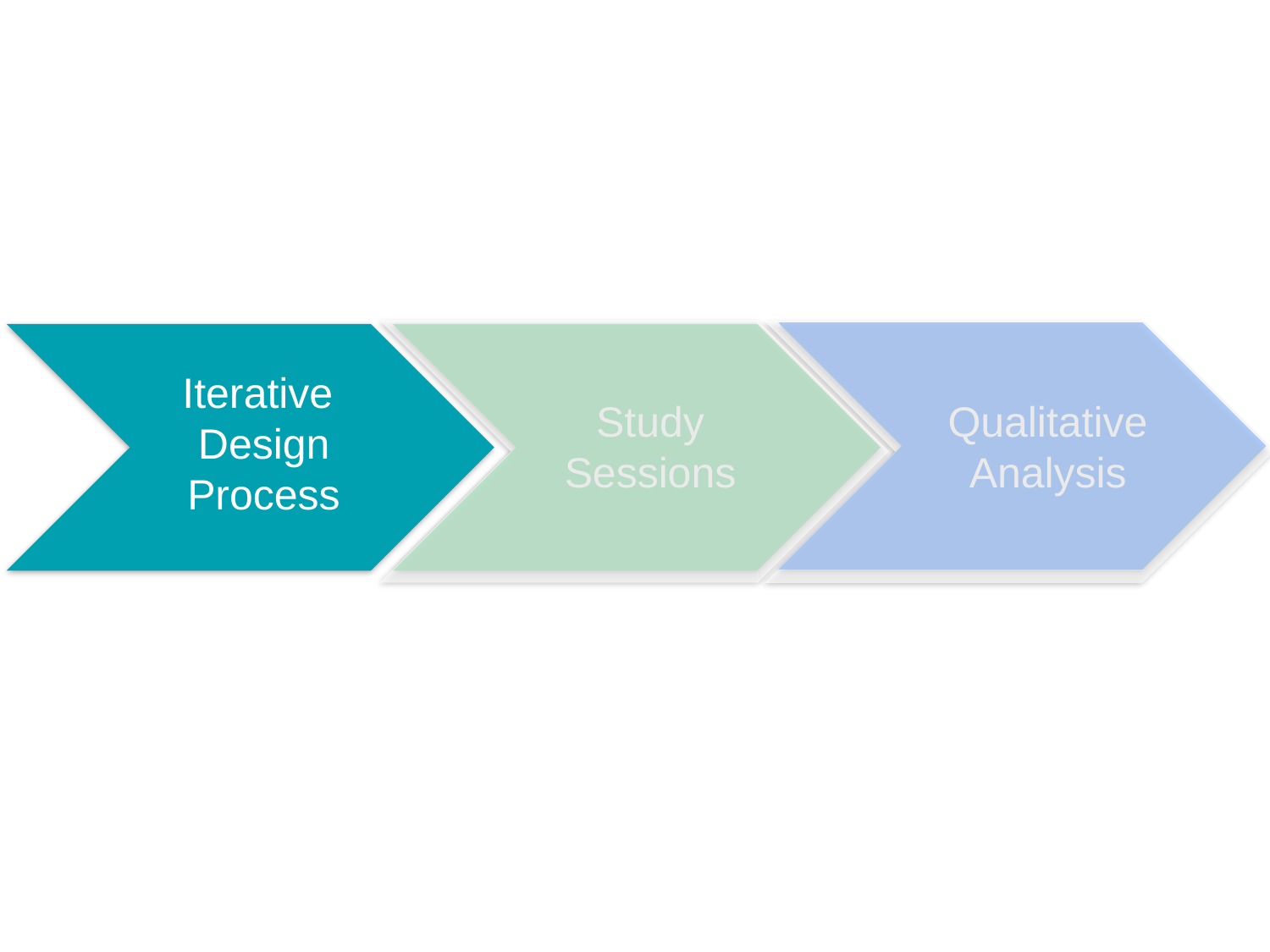

Iterative
Design
Process
Study
Sessions
Qualitative
Analysis